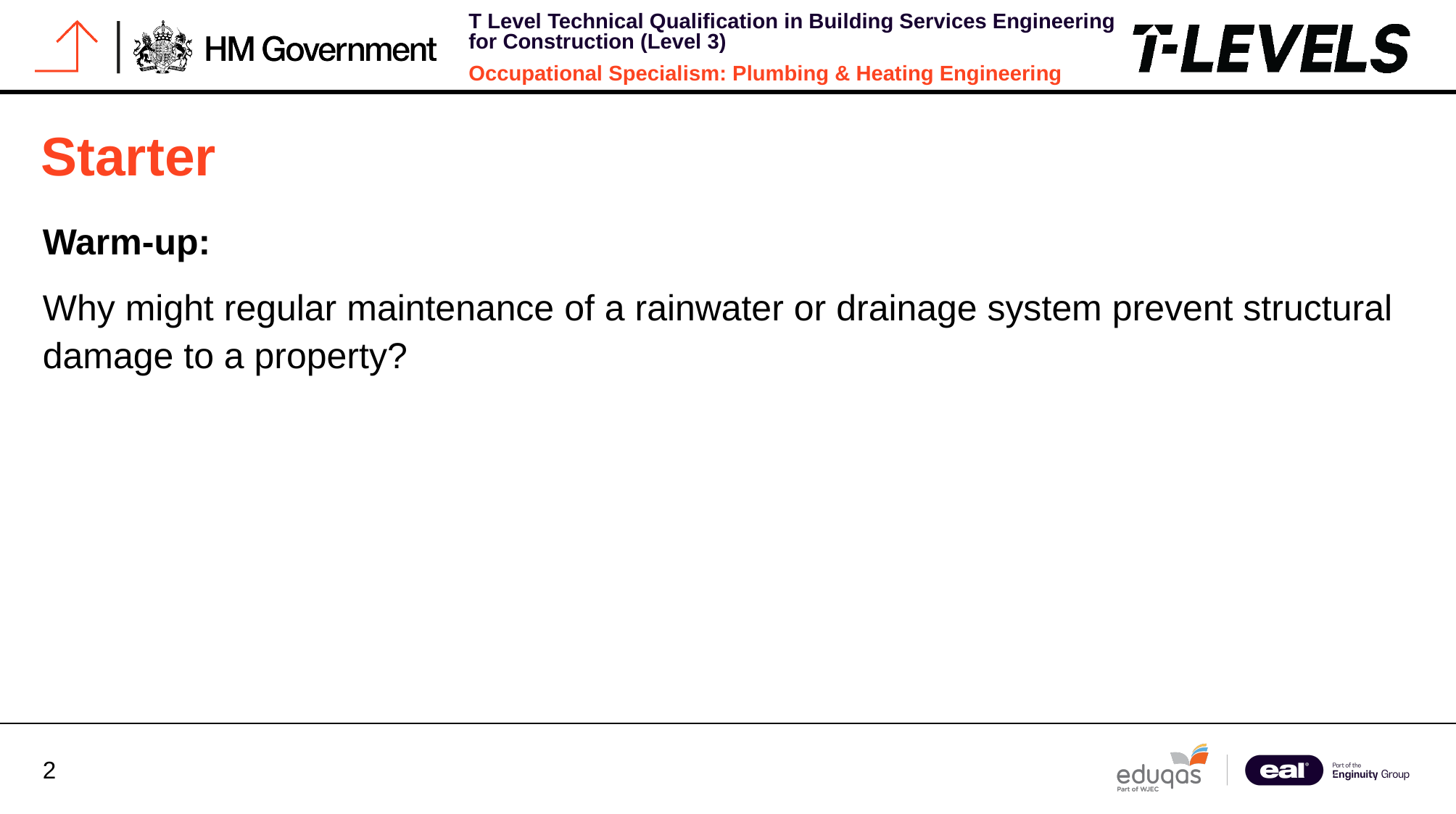

# Starter
Warm-up:
Why might regular maintenance of a rainwater or drainage system prevent structural damage to a property?